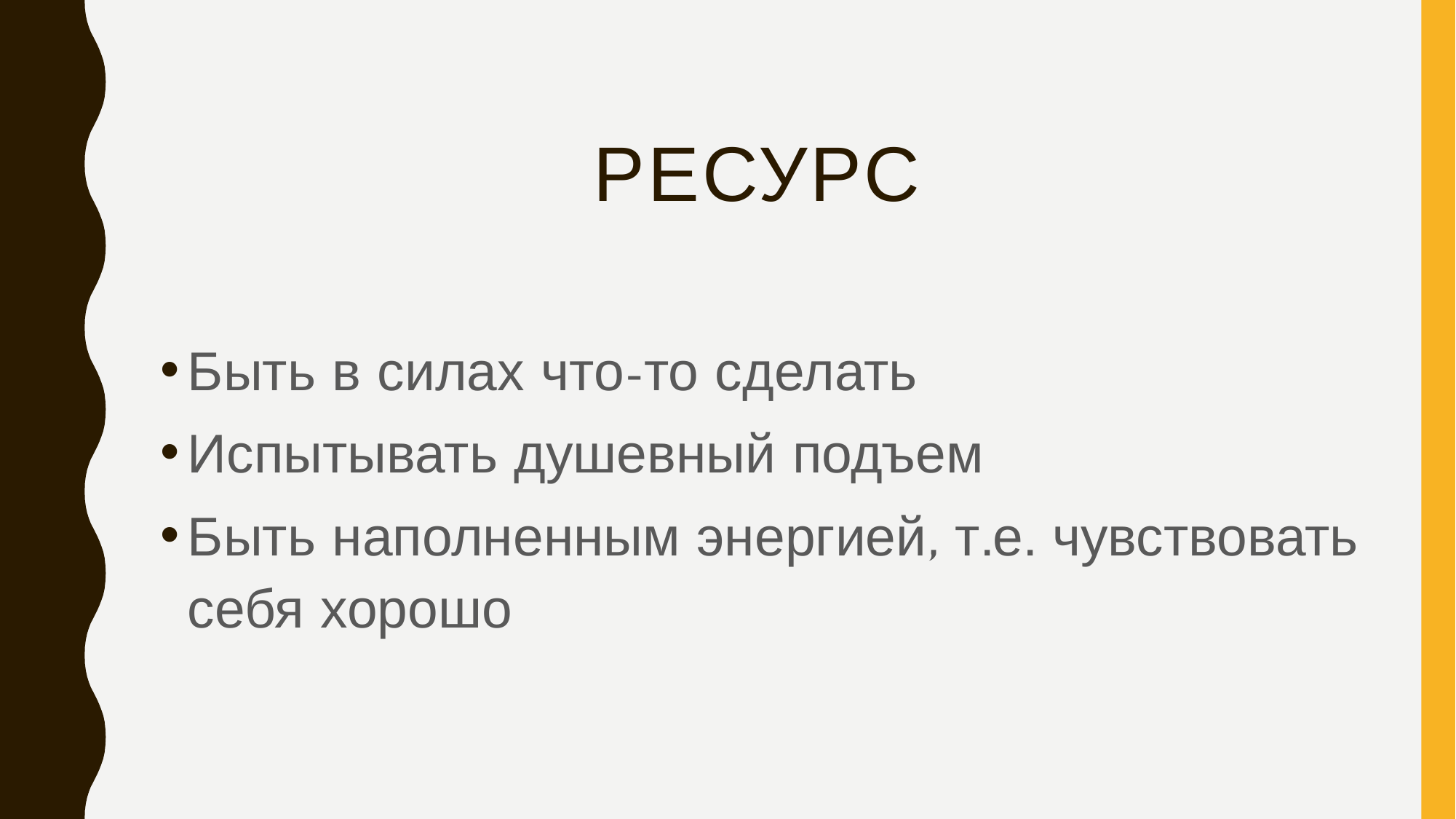

# ресурс

Быть в силах что-то сделать
Испытывать душевный подъем
Быть наполненным энергией, т.е. чувствовать себя хорошо